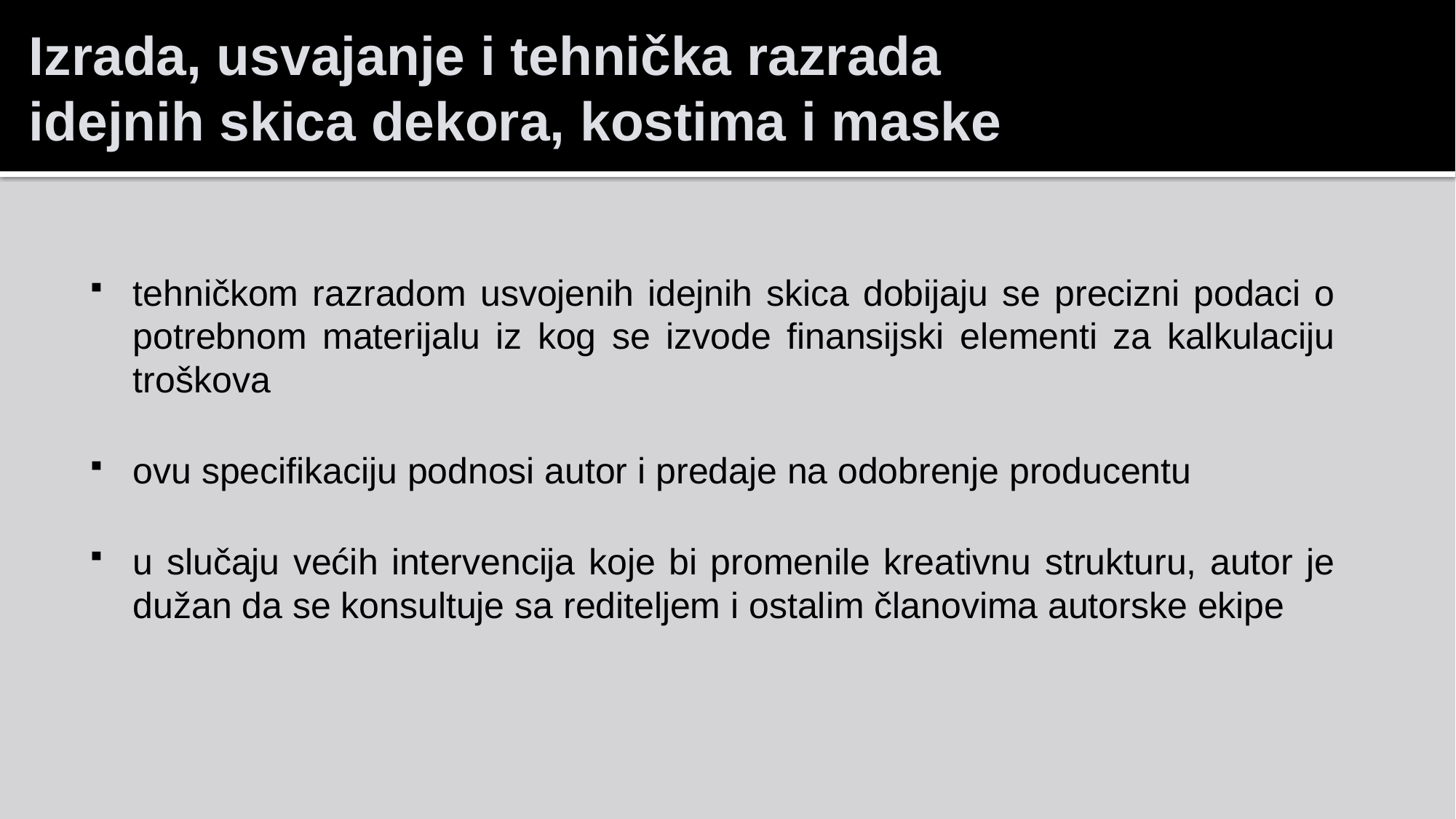

Izrada, usvajanje i tehnička razrada
idejnih skica dekora, kostima i maske

tehničkom razradom usvojenih idejnih skica dobijaju se precizni podaci o potrebnom materijalu iz kog se izvode finansijski elementi za kalkulaciju troškova

ovu specifikaciju podnosi autor i predaje na odobrenje producentu

u slučaju većih intervencija koje bi promenile kreativnu strukturu, autor je dužan da se konsultuje sa rediteljem i ostalim članovima autorske ekipe